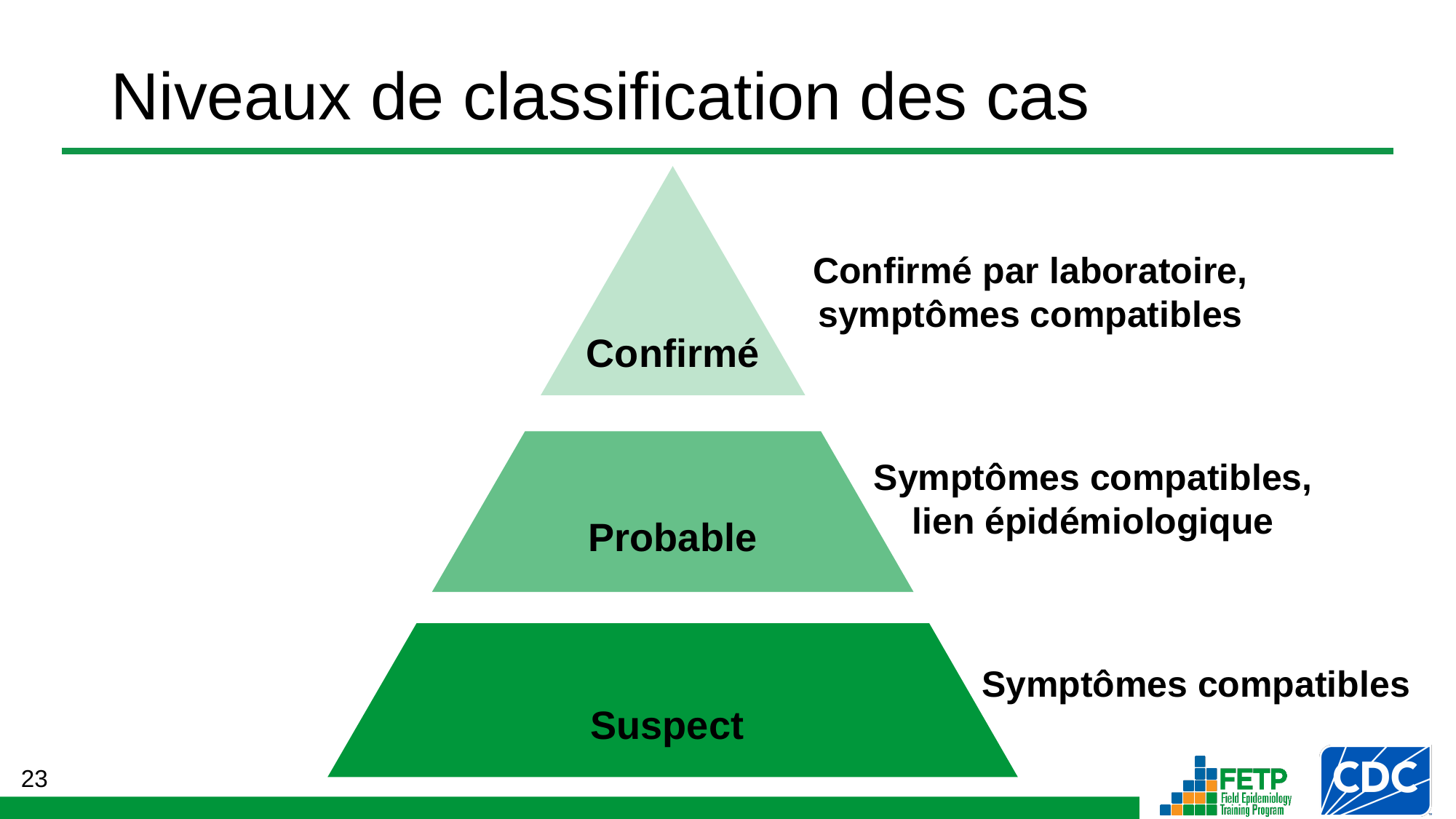

# Niveaux de classification des cas
Confirmé
Confirmé par laboratoire,
symptômes compatibles
Probable
Symptômes compatibles,
lien épidémiologique
Suspect
Symptômes compatibles